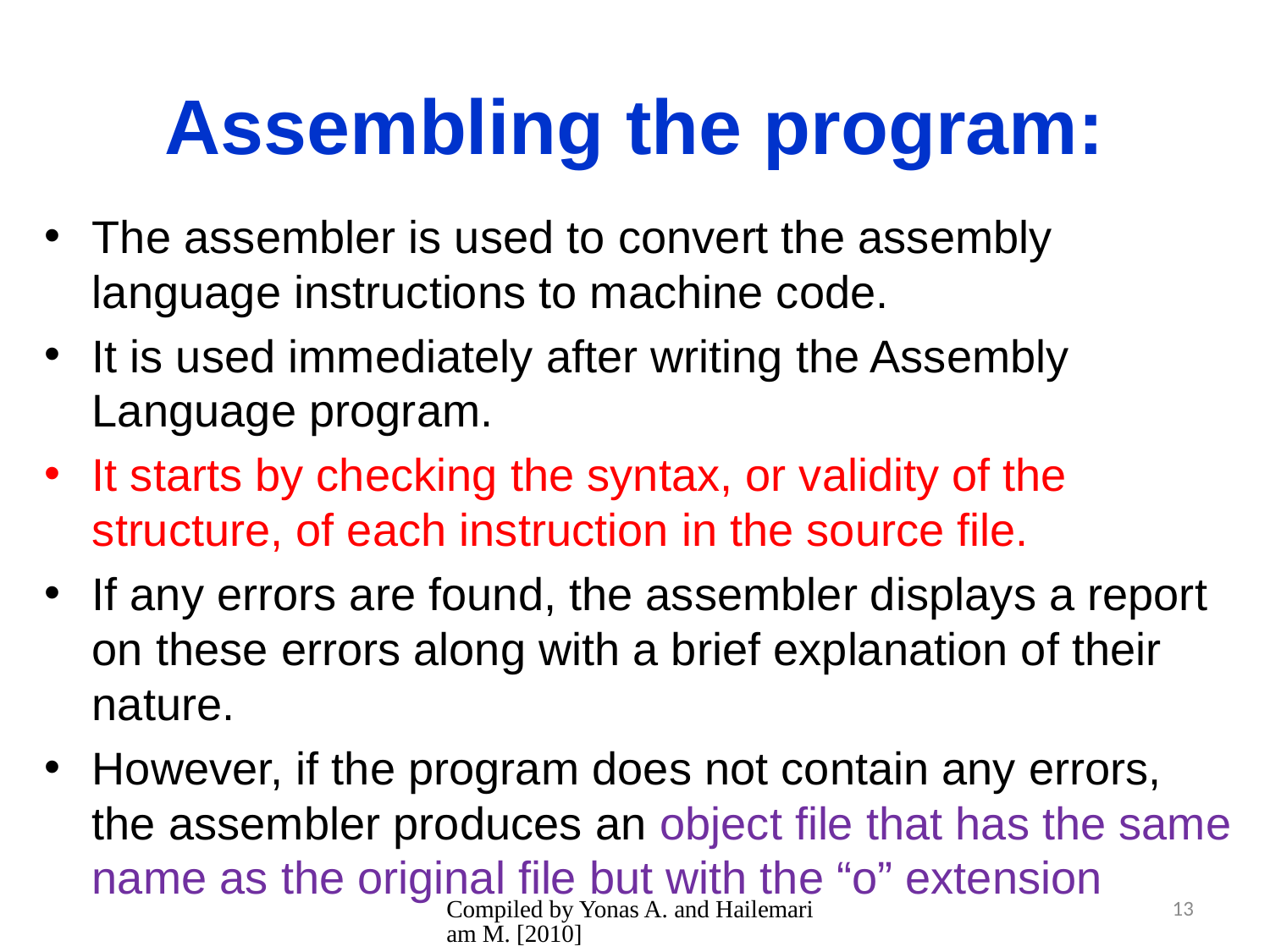

# Assembling the program:
The assembler is used to convert the assembly language instructions to machine code.
It is used immediately after writing the Assembly Language program.
It starts by checking the syntax, or validity of the structure, of each instruction in the source file.
If any errors are found, the assembler displays a report on these errors along with a brief explanation of their nature.
However, if the program does not contain any errors, the assembler produces an object file that has the same name as the original file but with the “o” extension
Compiled by Yonas A. and Hailemariam M. [2010]
13